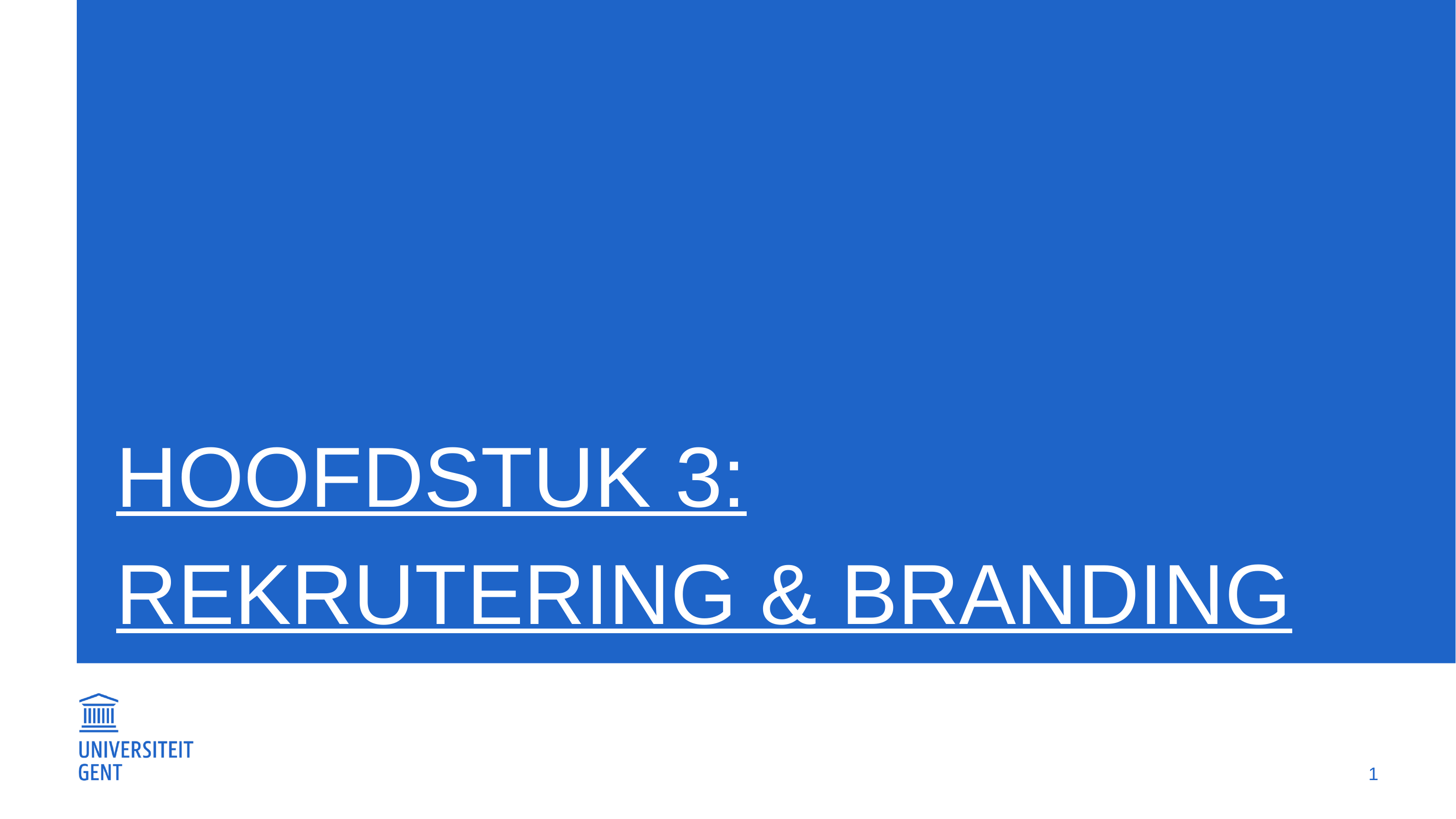

# Hoofdstuk 3: Rekrutering & Branding
1